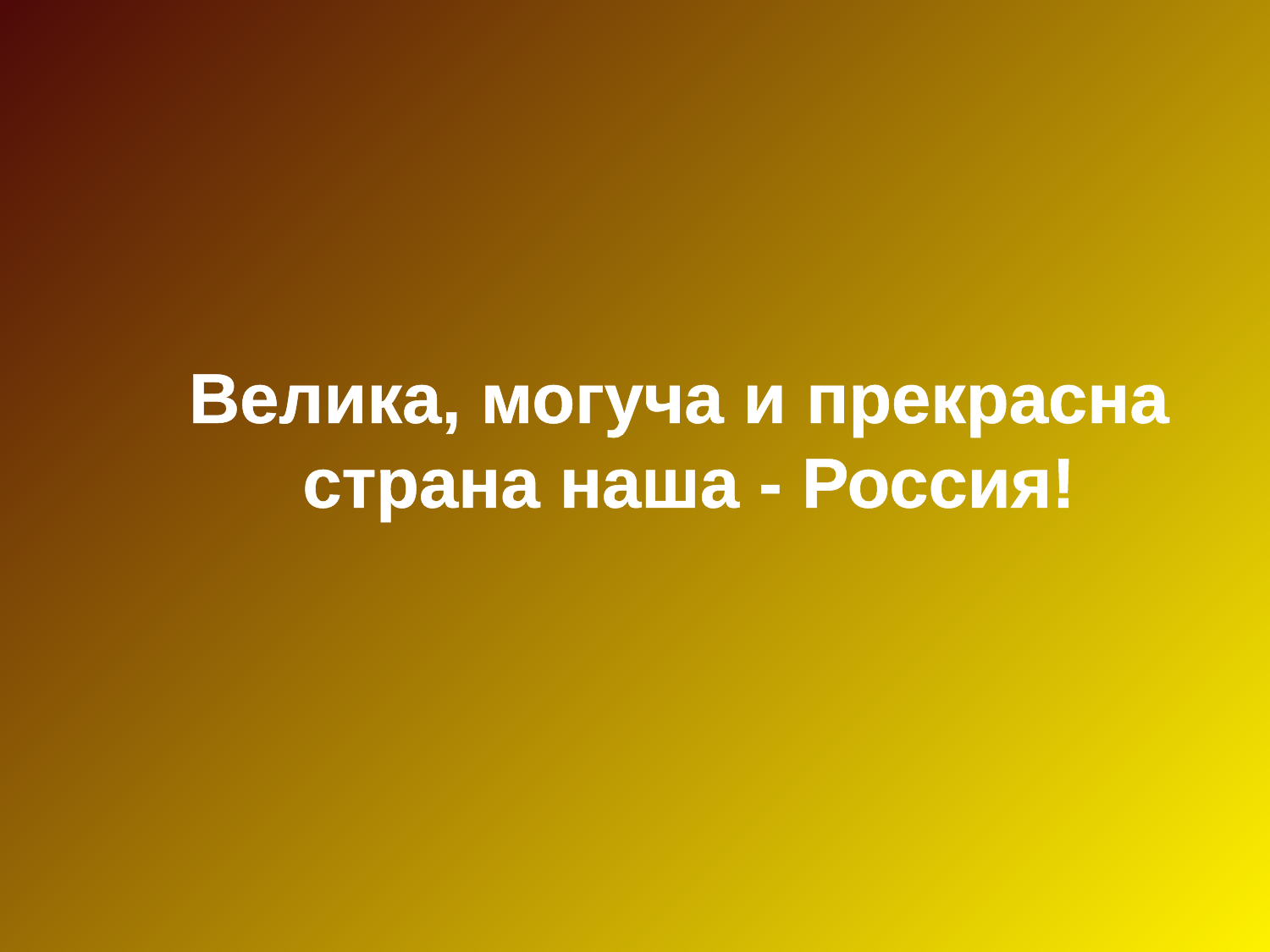

Велика, могуча и прекрасна
 страна наша - Россия!